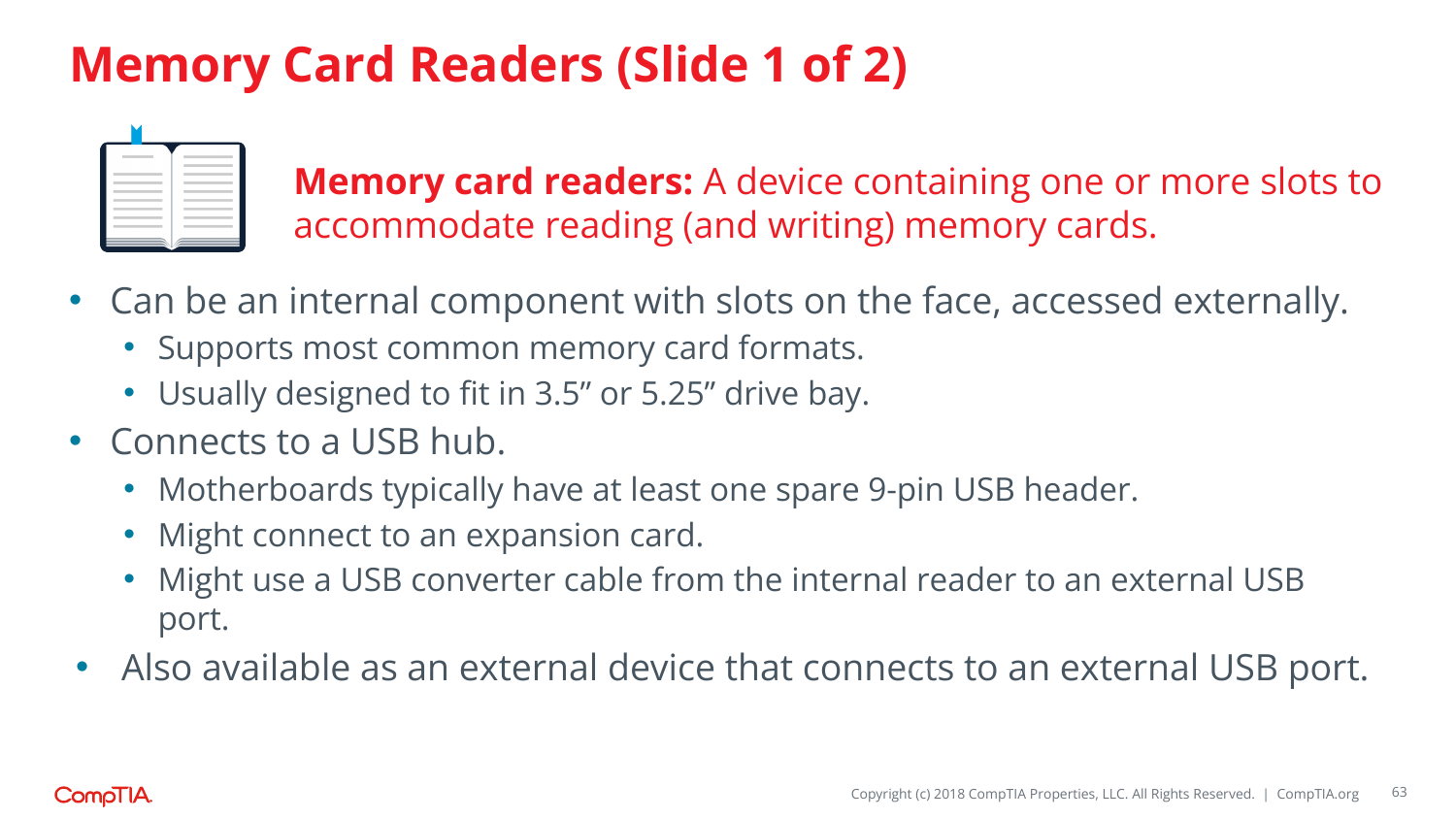

# Memory Card Readers (Slide 1 of 2)
Memory card readers: A device containing one or more slots to accommodate reading (and writing) memory cards.
Can be an internal component with slots on the face, accessed externally.
Supports most common memory card formats.
Usually designed to fit in 3.5” or 5.25” drive bay.
Connects to a USB hub.
Motherboards typically have at least one spare 9-pin USB header.
Might connect to an expansion card.
Might use a USB converter cable from the internal reader to an external USB port.
Also available as an external device that connects to an external USB port.
63